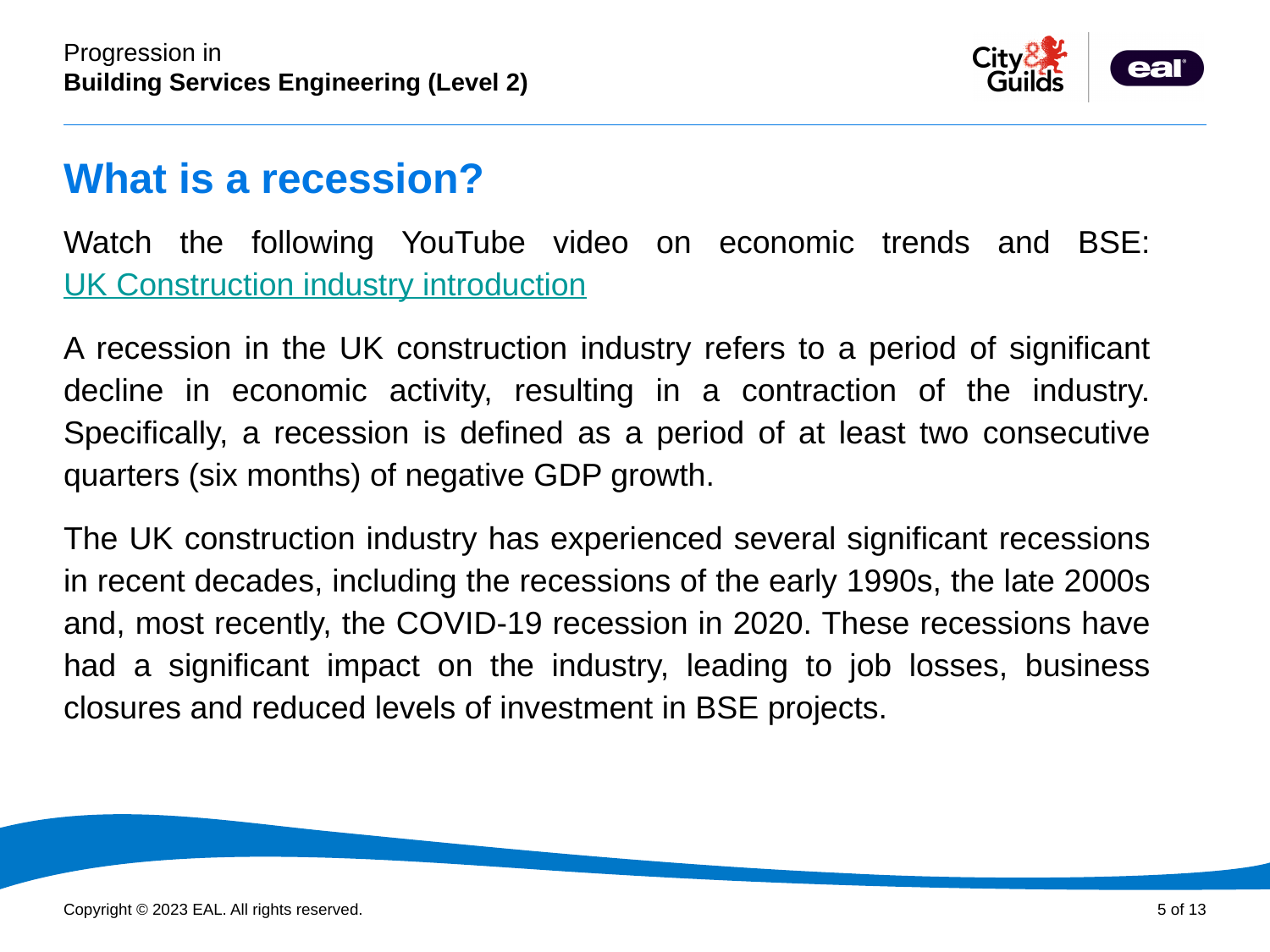

# What is a recession?
Watch the following YouTube video on economic trends and BSE: UK Construction industry introduction
A recession in the UK construction industry refers to a period of significant decline in economic activity, resulting in a contraction of the industry. Specifically, a recession is defined as a period of at least two consecutive quarters (six months) of negative GDP growth.
The UK construction industry has experienced several significant recessions in recent decades, including the recessions of the early 1990s, the late 2000s and, most recently, the COVID-19 recession in 2020. These recessions have had a significant impact on the industry, leading to job losses, business closures and reduced levels of investment in BSE projects.